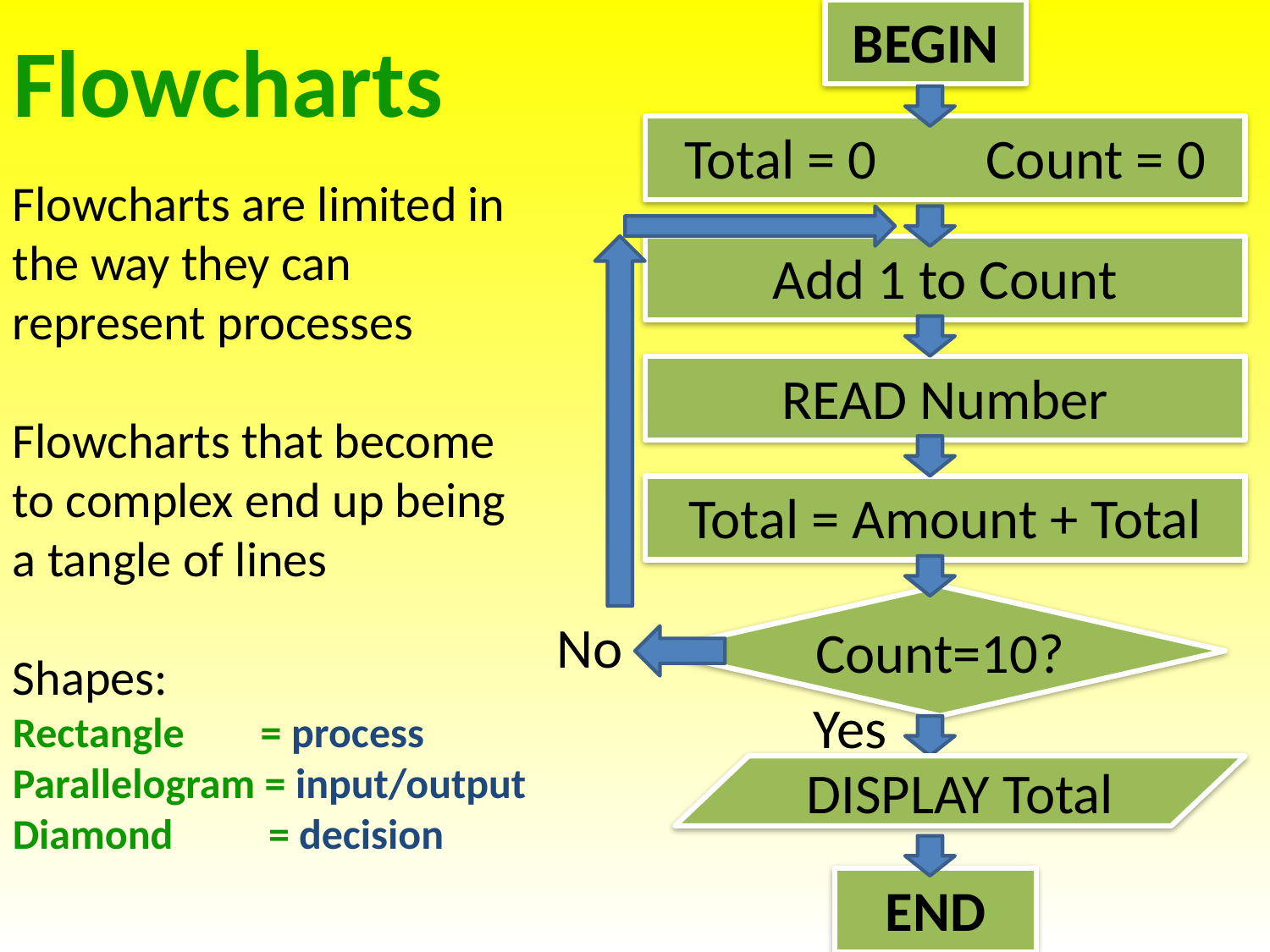

# Flowcharts
BEGIN

Total = 0	Count = 0
Flowcharts are limited in the way they can represent processes

Flowcharts that become to complex end up being a tangle of lines

Shapes:
Rectangle        = process
Parallelogram = input/output
Diamond          = decision

Add 1 to Count

READ Number

Total = Amount + Total

Count=10?
No

Yes

DISPLAY Total

END